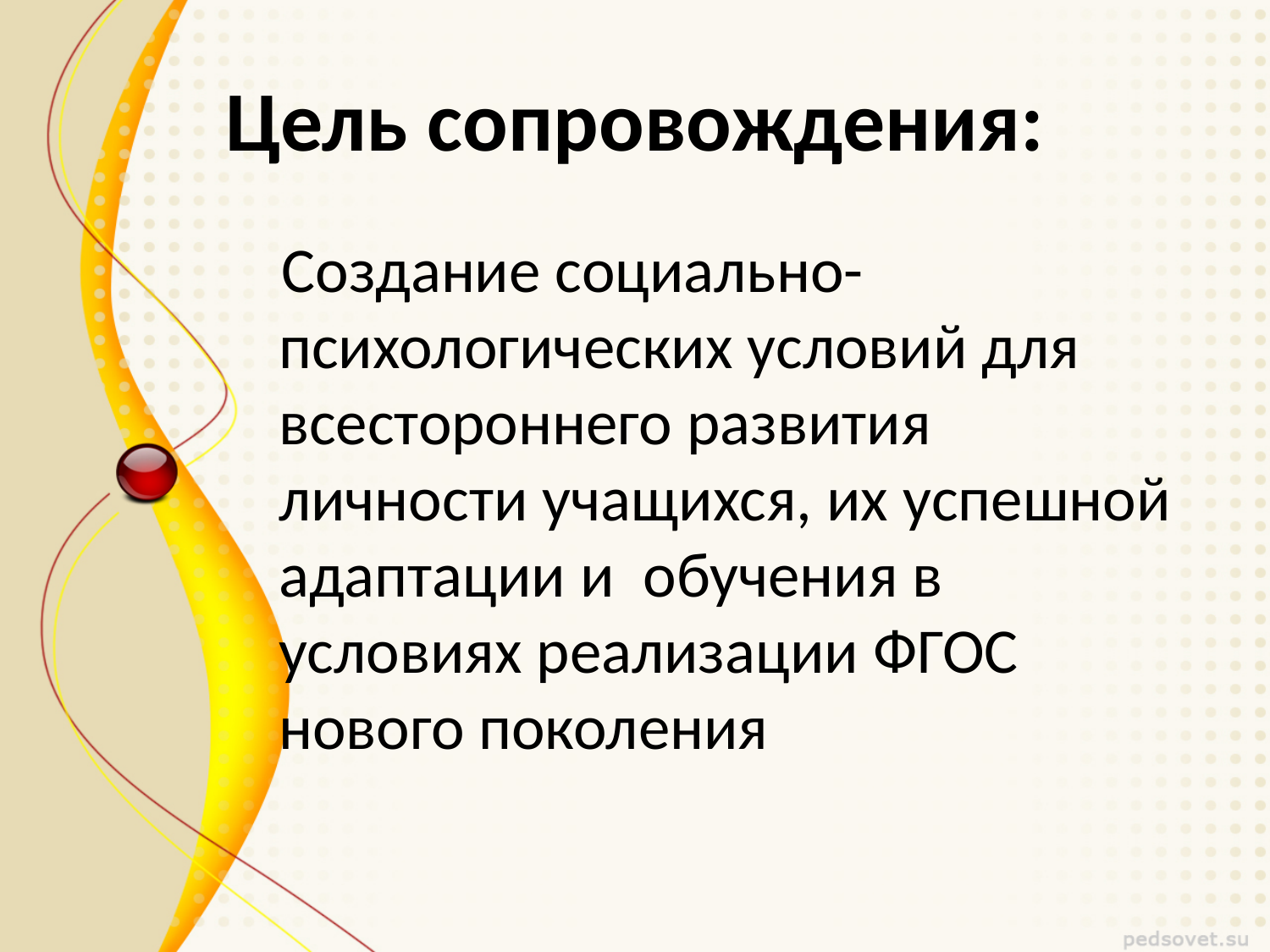

# Цель сопровождения:
    Создание социально-психологических условий для всестороннего развития личности учащихся, их успешной адаптации и  обучения в условиях реализации ФГОС  нового поколения